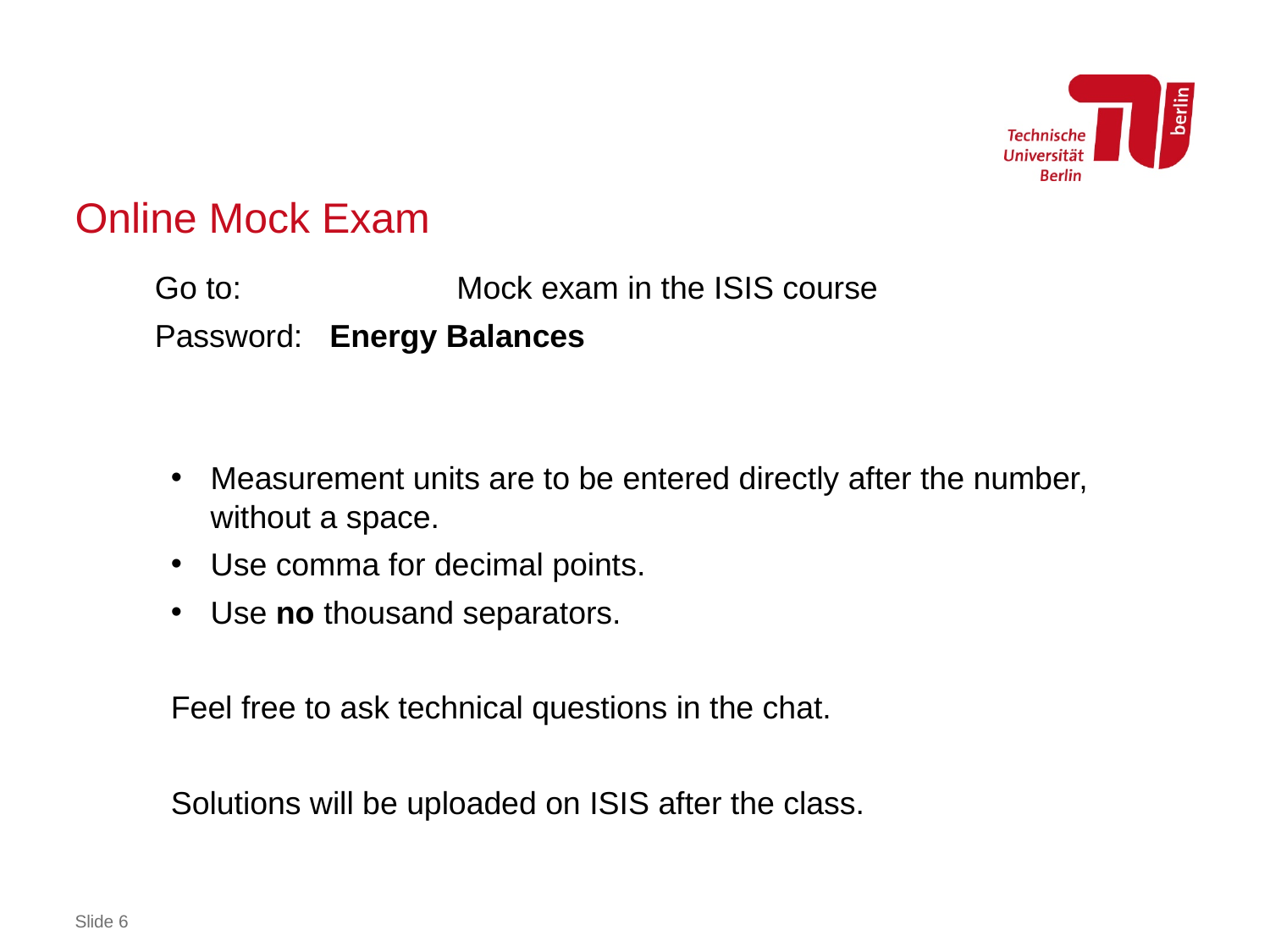

# Online Mock Exam
Go to:		Mock exam in the ISIS course
Password:	Energy Balances

Measurement units are to be entered directly after the number, without a space.
Use comma for decimal points.
Use no thousand separators.

Feel free to ask technical questions in the chat.

Solutions will be uploaded on ISIS after the class.

Slide 6